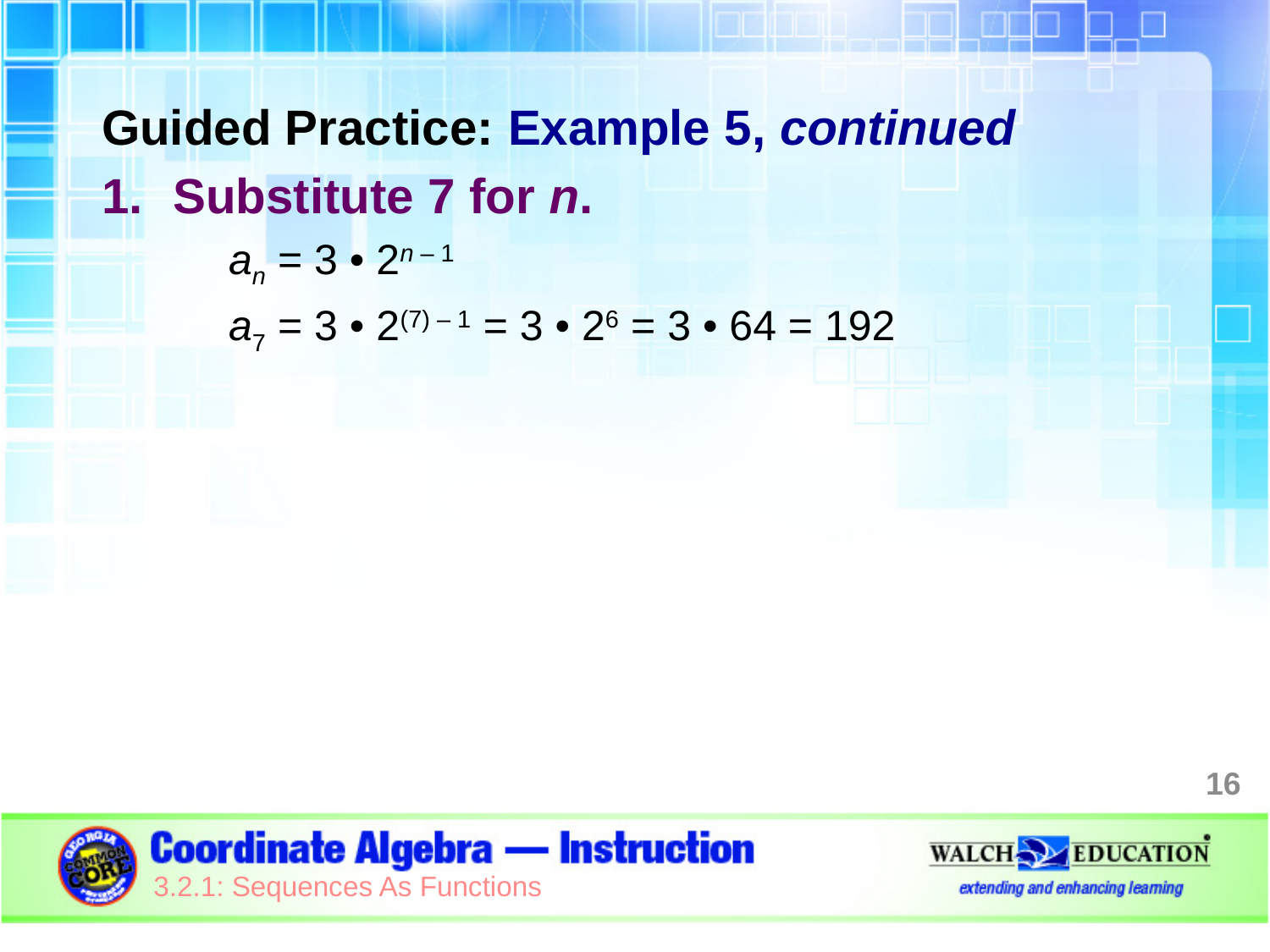

Guided Practice: Example 5, continued
Substitute 7 for n.
an = 3 • 2n – 1
a7 = 3 • 2(7) – 1 = 3 • 26 = 3 • 64 = 192

16
3.2.1: Sequences As Functions